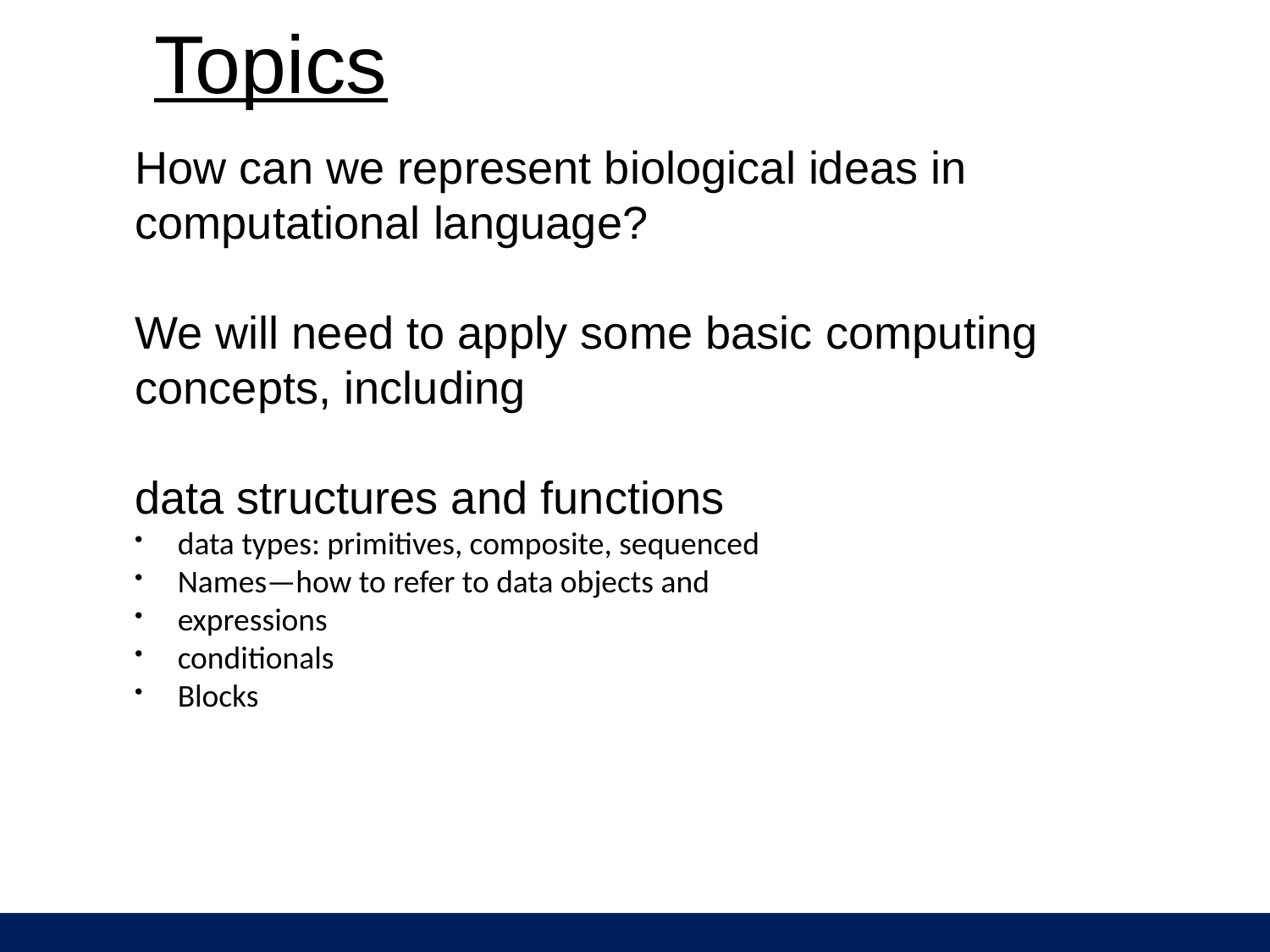

# Topics
How can we represent biological ideas in computational language?

We will need to apply some basic computing concepts, including

data structures and functions
data types: primitives, composite, sequenced
Names—how to refer to data objects and
expressions
conditionals
Blocks